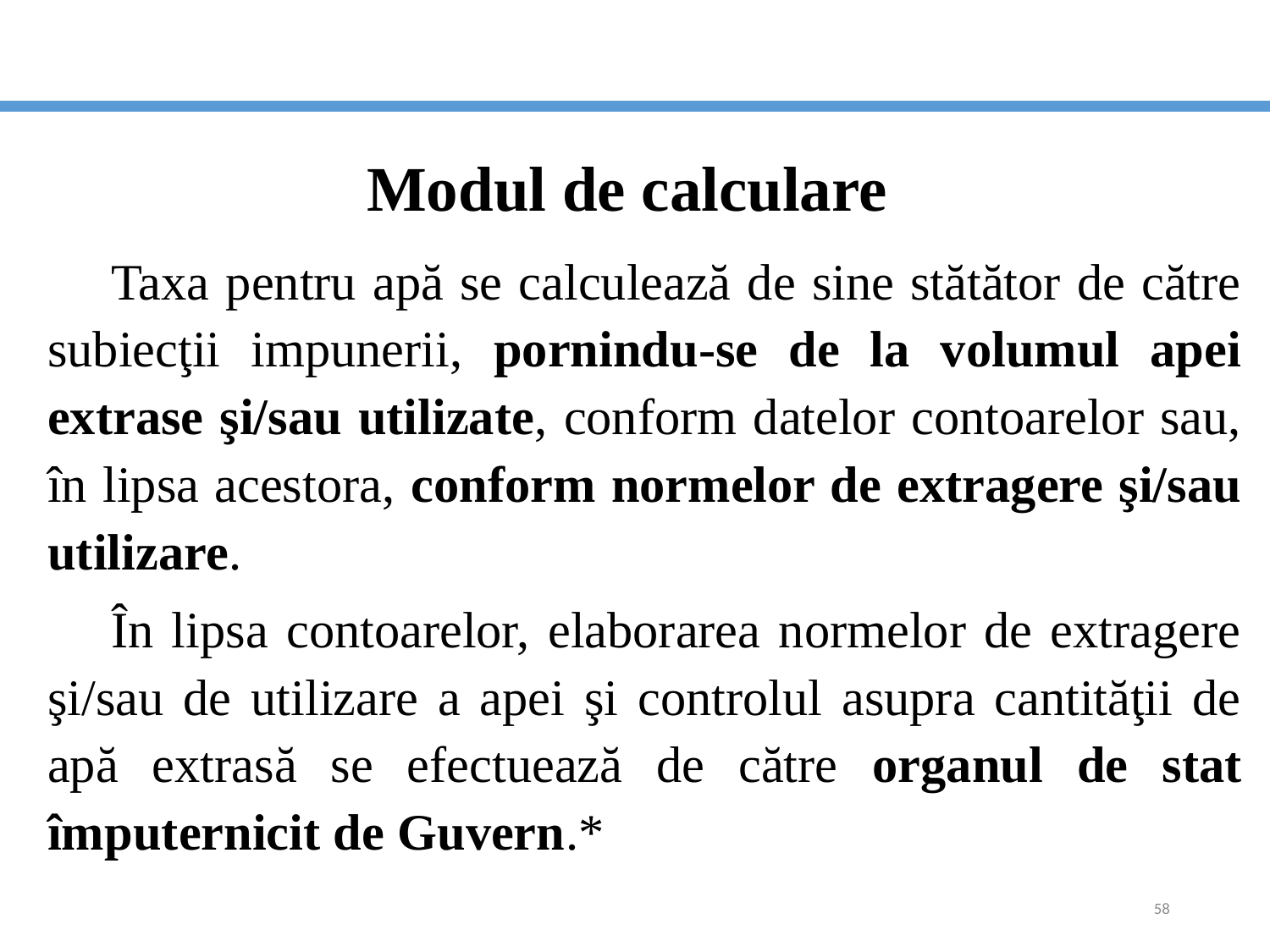

# Modul de calculare
Taxa pentru apă se calculează de sine stătător de către subiecţii impunerii, pornindu-se de la volumul apei extrase şi/sau utilizate, conform datelor contoarelor sau, în lipsa acestora, conform normelor de extragere şi/sau utilizare.
În lipsa contoarelor, elaborarea normelor de extragere şi/sau de utilizare a apei şi controlul asupra cantităţii de apă extrasă se efectuează de către organul de stat împuternicit de Guvern.*

58